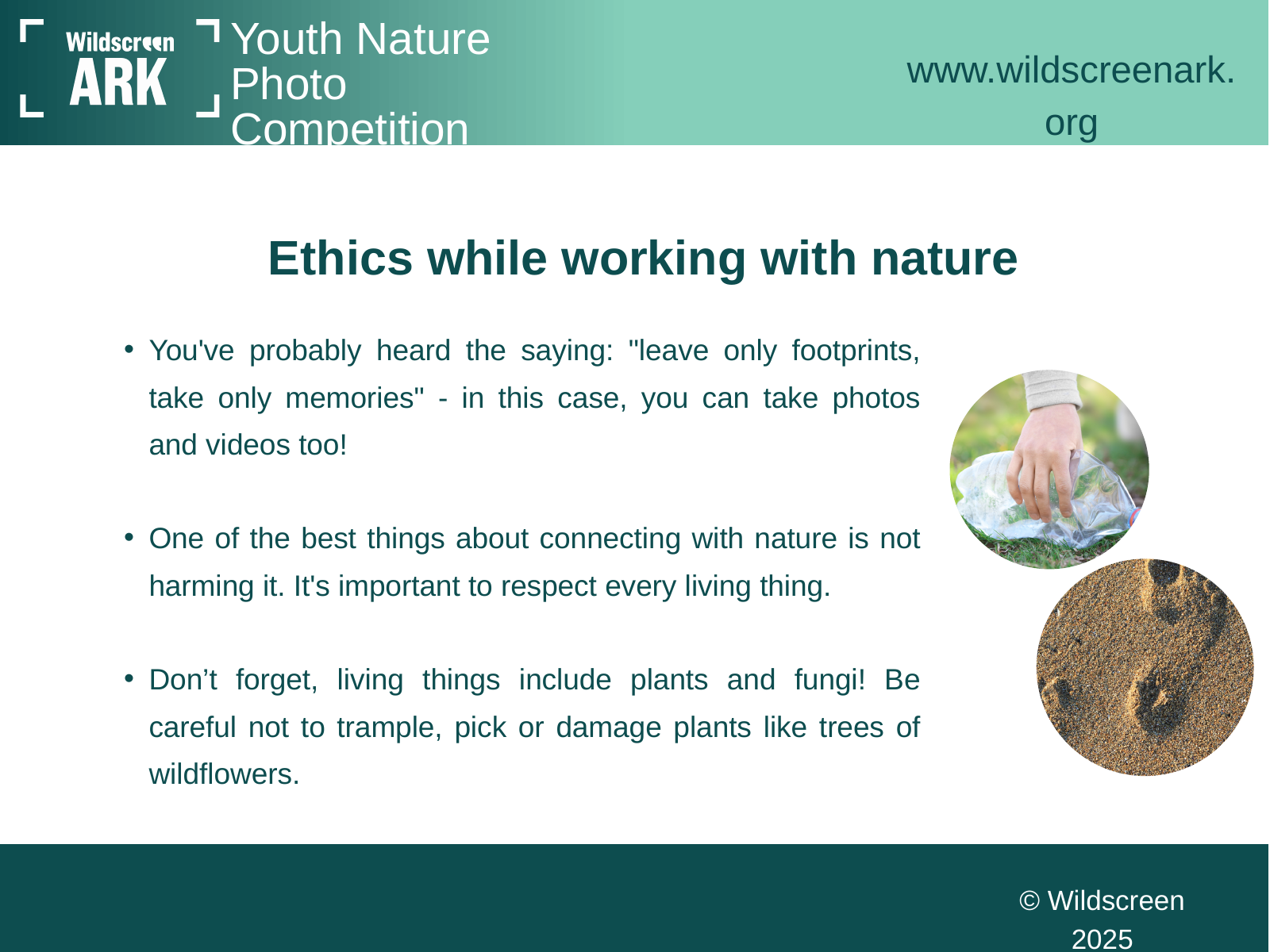

Youth Nature Photo Competition
www.wildscreenark.org
Ethics while working with nature

You've probably heard the saying: "leave only footprints, take only memories" - in this case, you can take photos and videos too!​

One of the best things about connecting with nature is not harming it. It's important to respect every living thing.

Don’t forget, living things include plants and fungi! Be careful not to trample, pick or damage plants like trees of wildflowers.

© Wildscreen 2025